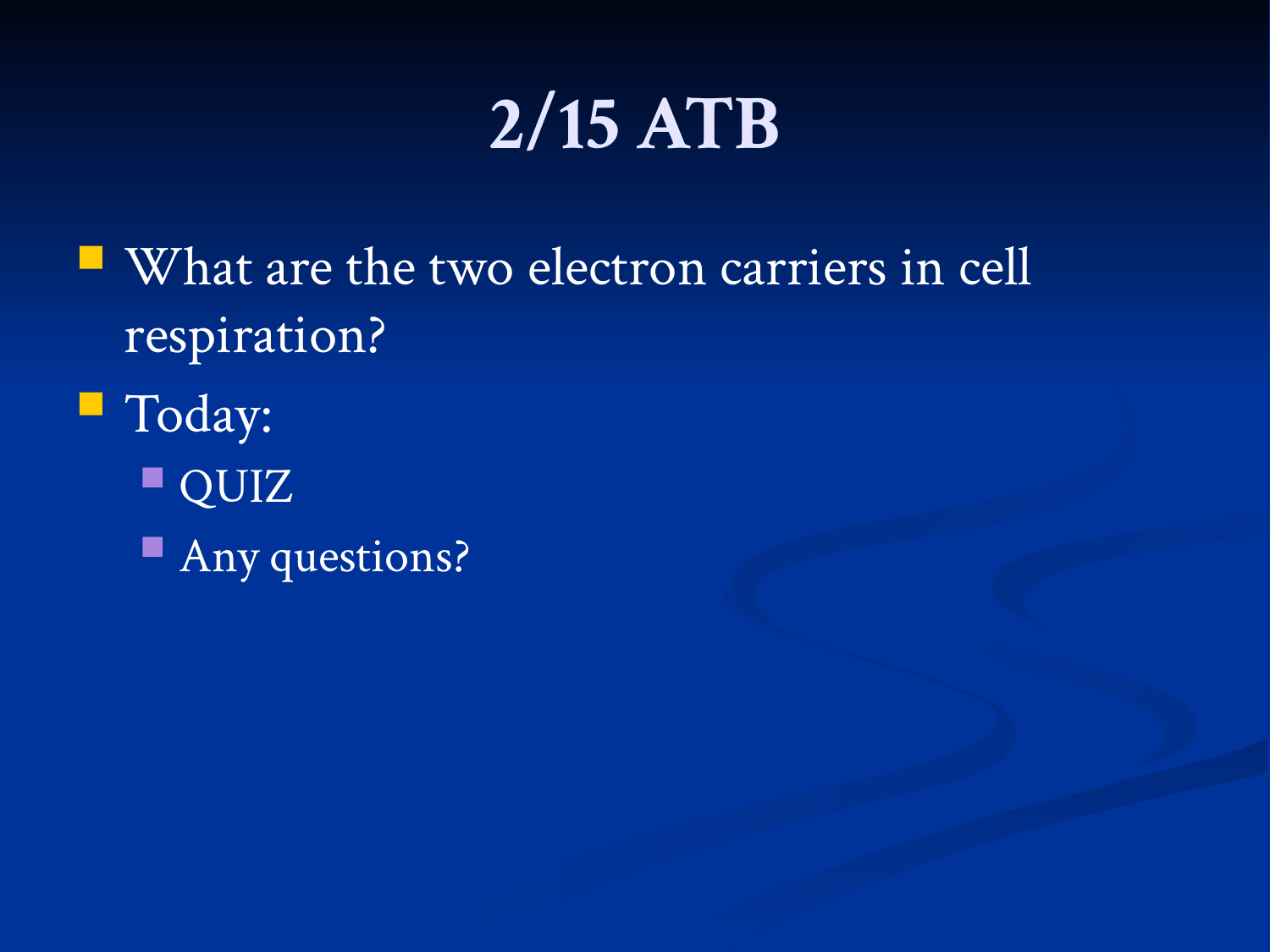

# 2/15 ATB
What are the two electron carriers in cell respiration?
Today:
QUIZ
Any questions?